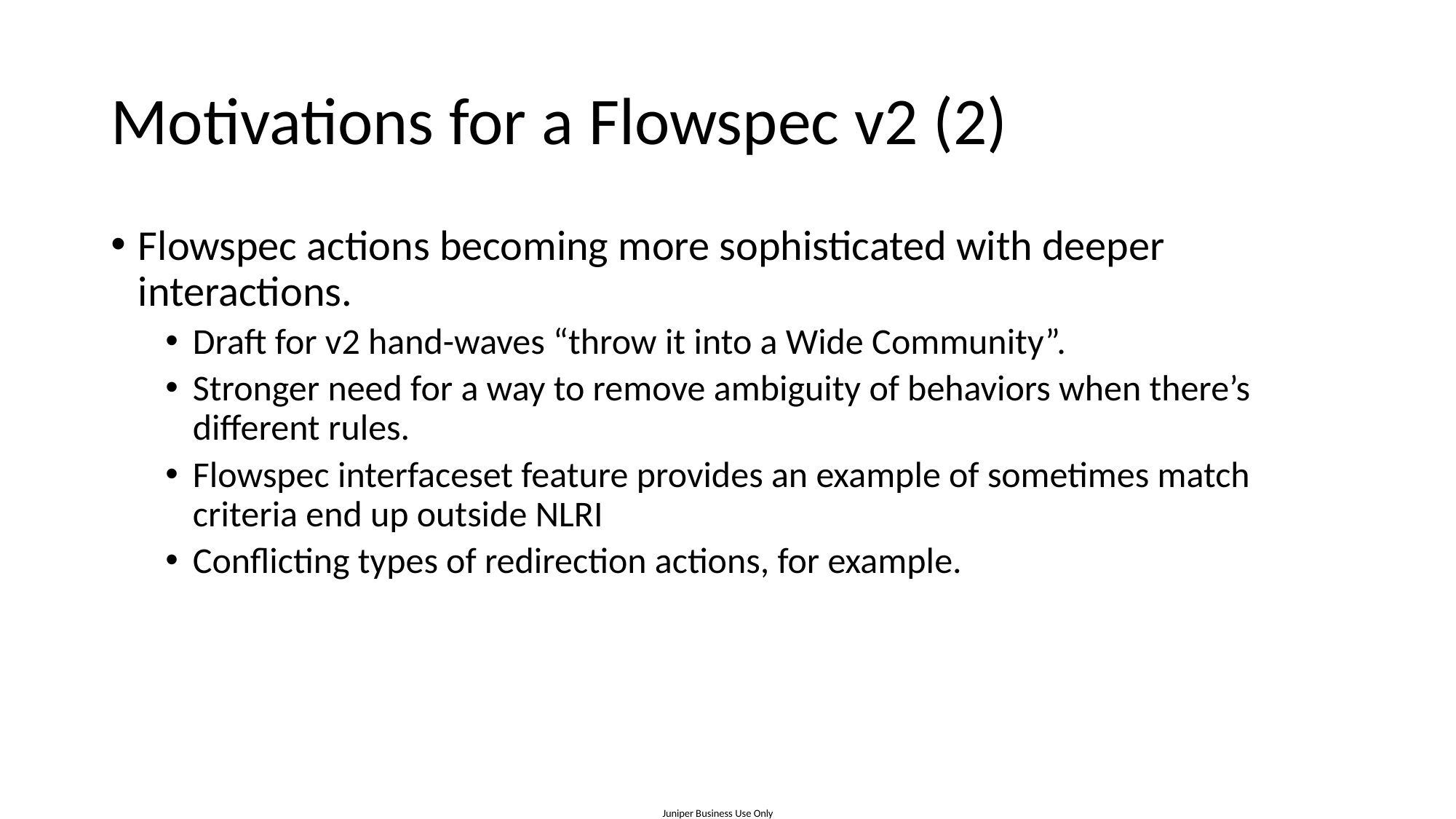

# Motivations for a Flowspec v2 (2)
Flowspec actions becoming more sophisticated with deeper interactions.
Draft for v2 hand-waves “throw it into a Wide Community”.
Stronger need for a way to remove ambiguity of behaviors when there’s different rules.
Flowspec interfaceset feature provides an example of sometimes match criteria end up outside NLRI
Conflicting types of redirection actions, for example.